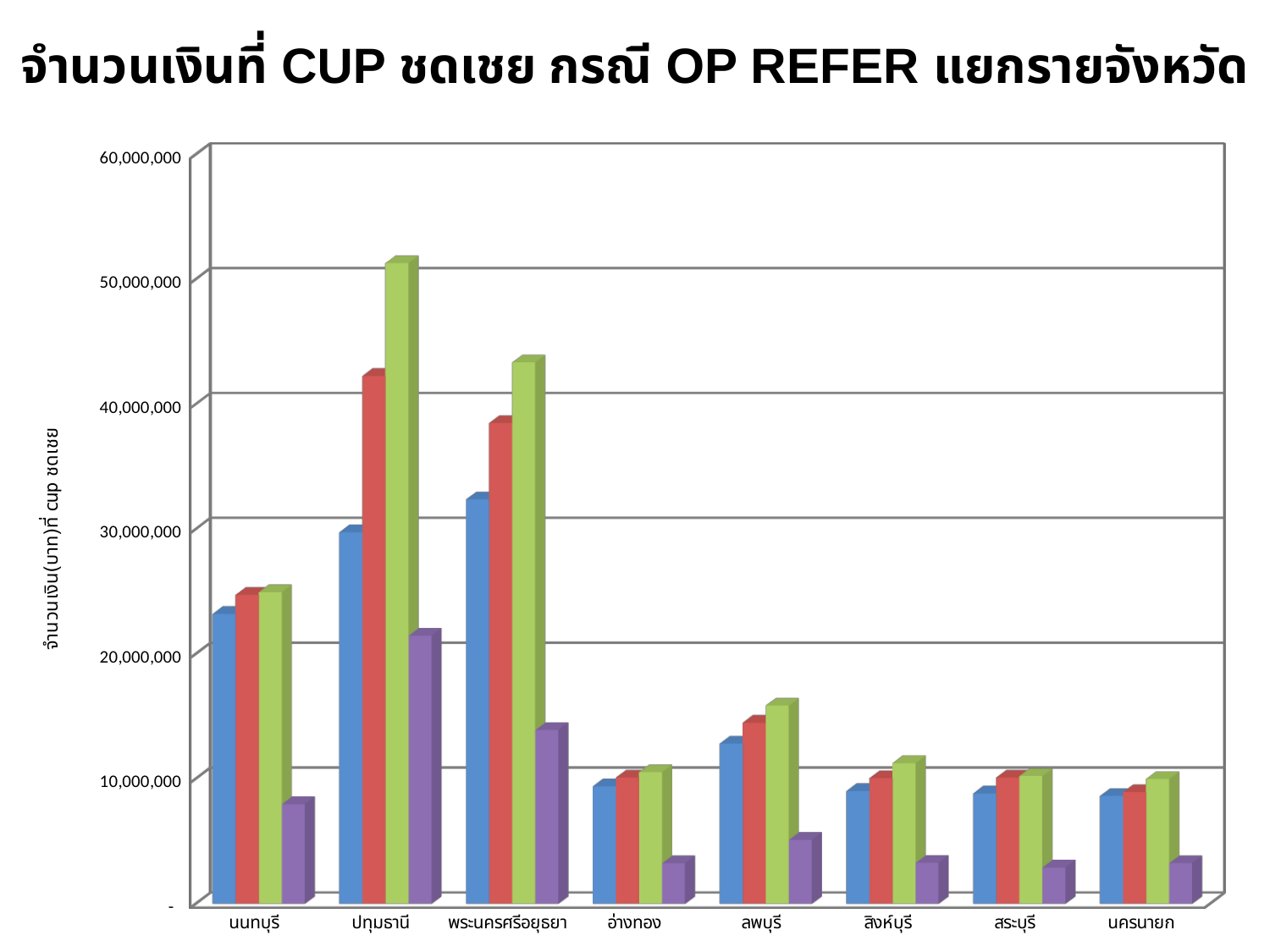

# จำนวนเงินที่ CUP ชดเชย กรณี OP REFER แยกรายจังหวัด

[unsupported chart]